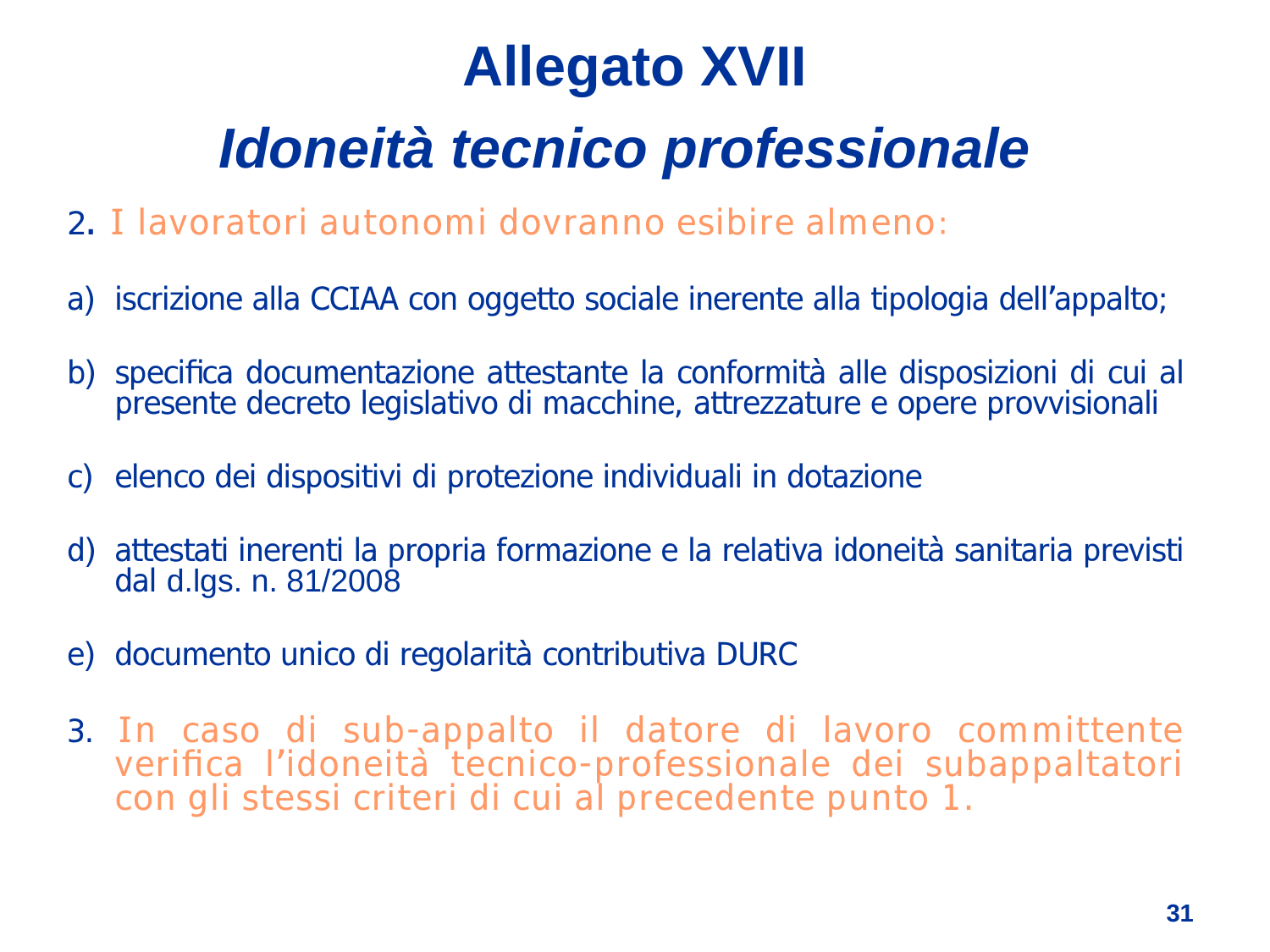

# Allegato XVII Idoneità tecnico professionale
2. I lavoratori autonomi dovranno esibire almeno:

iscrizione alla CCIAA con oggetto sociale inerente alla tipologia dell’appalto;

specifica documentazione attestante la conformità alle disposizioni di cui al presente decreto legislativo di macchine, attrezzature e opere provvisionali

elenco dei dispositivi di protezione individuali in dotazione

attestati inerenti la propria formazione e la relativa idoneità sanitaria previsti dal d.lgs. n. 81/2008

documento unico di regolarità contributiva DURC

3. In caso di sub-appalto il datore di lavoro committente verifica l’idoneità tecnico-professionale dei subappaltatori con gli stessi criteri di cui al precedente punto 1.
31